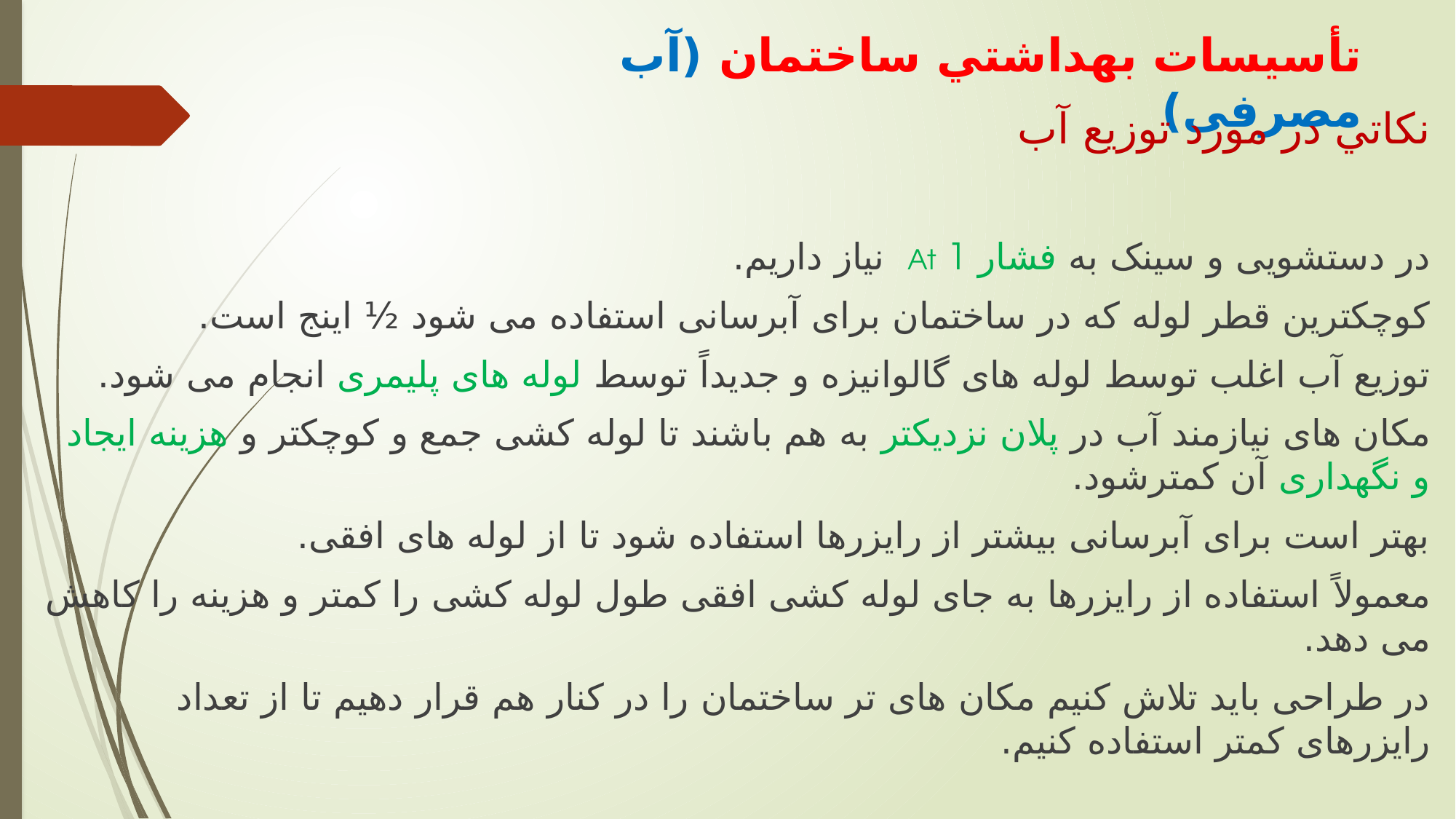

# تأسيسات بهداشتي ساختمان (آب مصرفی)
نكاتي در مورد توزیع آب

در دستشویی و سینک به فشار At 1  نیاز داریم.
کوچکترین قطر لوله که در ساختمان برای آبرسانی استفاده می شود ½ اینج است.
توزیع آب اغلب توسط لوله های گالوانیزه و جدیداً توسط لوله های پلیمری انجام می شود.
مکان های نیازمند آب در پلان نزدیکتر به هم باشند تا لوله کشی جمع و کوچکتر و هزینه ایجاد و نگهداری آن کمترشود.
بهتر است برای آبرسانی بیشتر از رایزرها استفاده شود تا از لوله های افقی.
معمولاً استفاده از رایزرها به جای لوله کشی افقی طول لوله کشی را کمتر و هزینه را کاهش می دهد.
در طراحی باید تلاش کنیم مکان های تر ساختمان را در کنار هم قرار دهیم تا از تعداد رایزرهای کمتر استفاده کنیم.